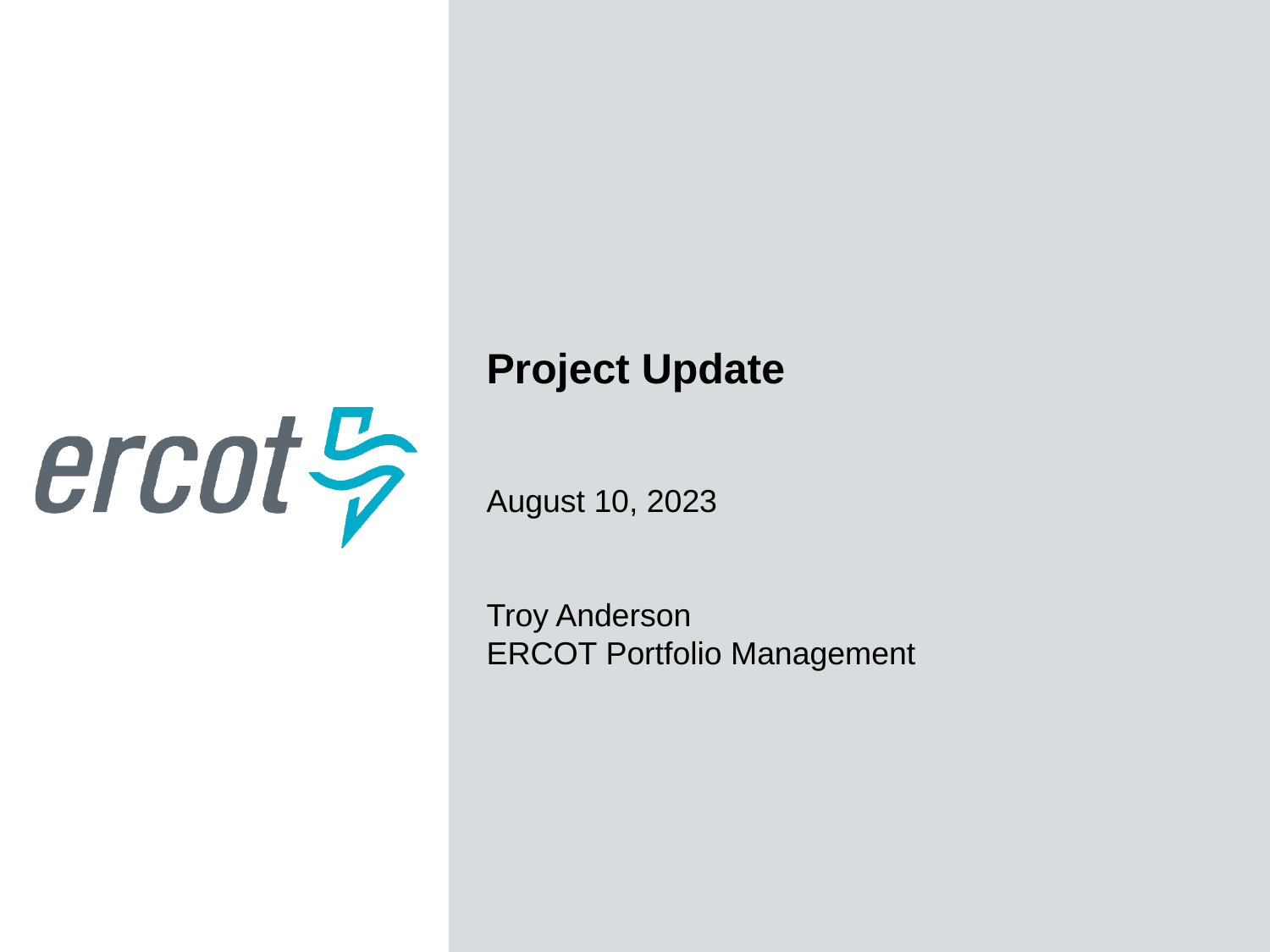

Project Update

August 10, 2023

Troy Anderson
ERCOT Portfolio Management